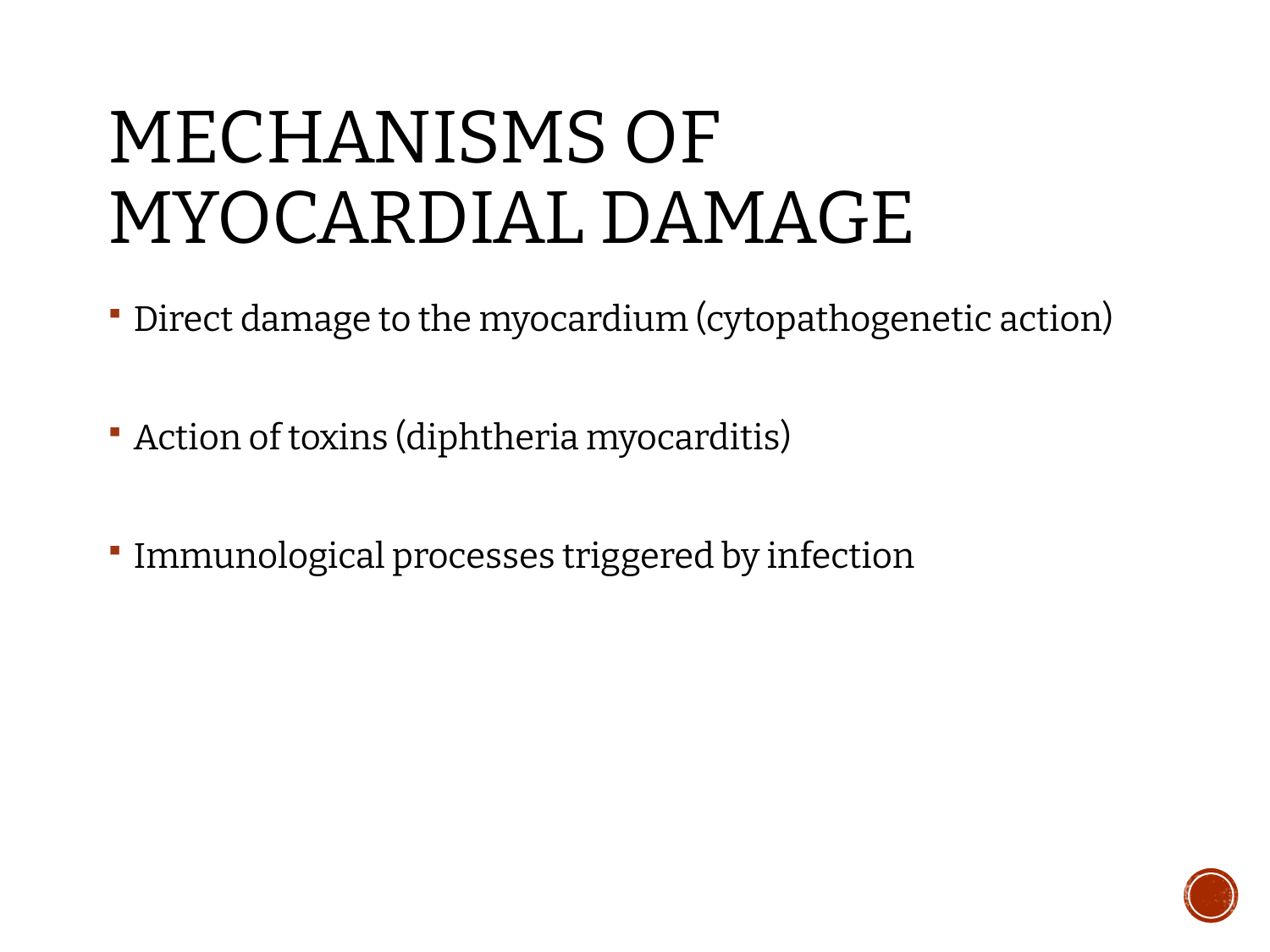

# Mechanisms of myocardial damage
Direct damage to the myocardium (cytopathogenetic action)

Action of toxins (diphtheria myocarditis)

Immunological processes triggered by infection